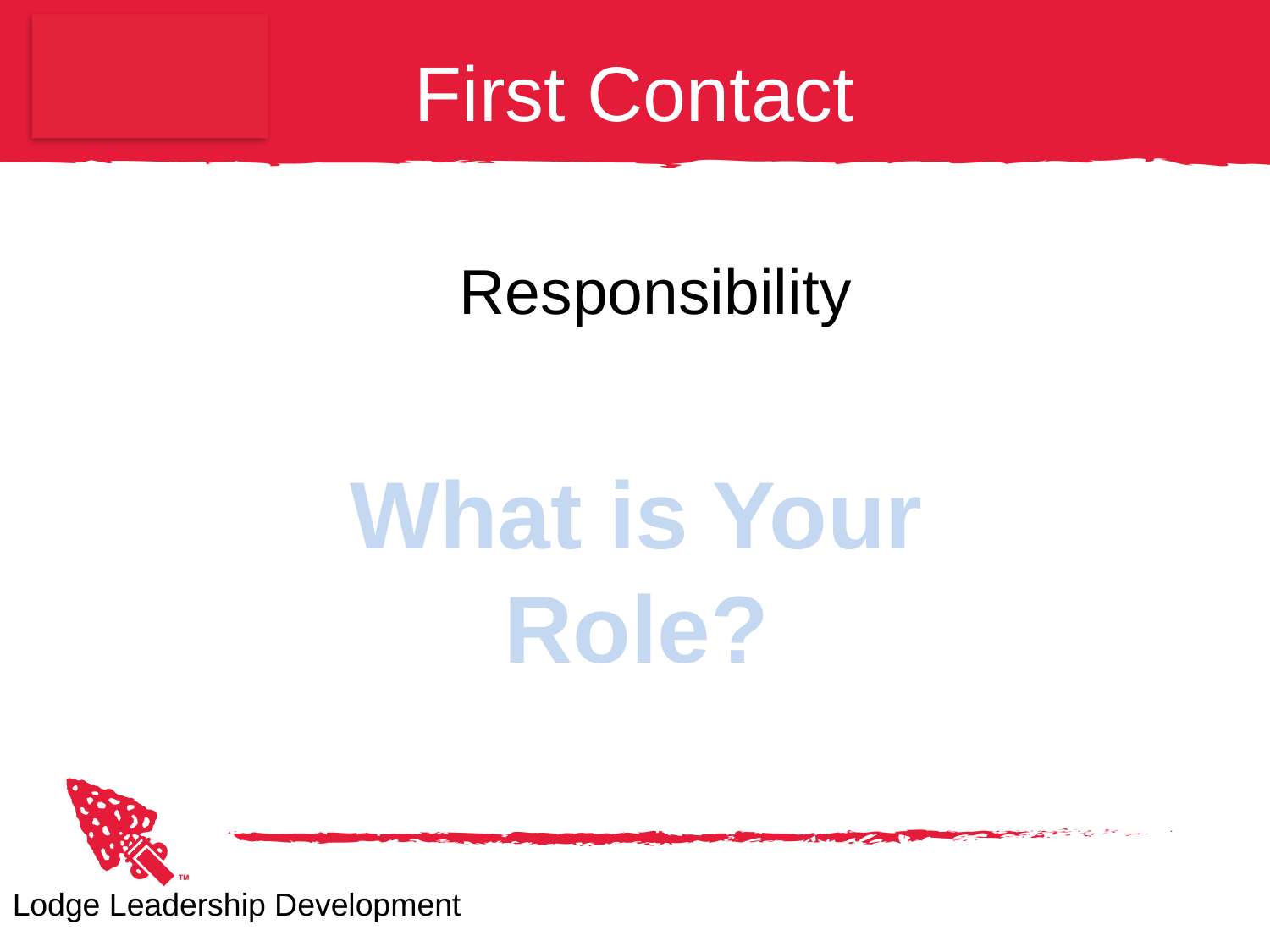

# First Contact
Responsibility
What is Your Role?
Lodge Leadership Development